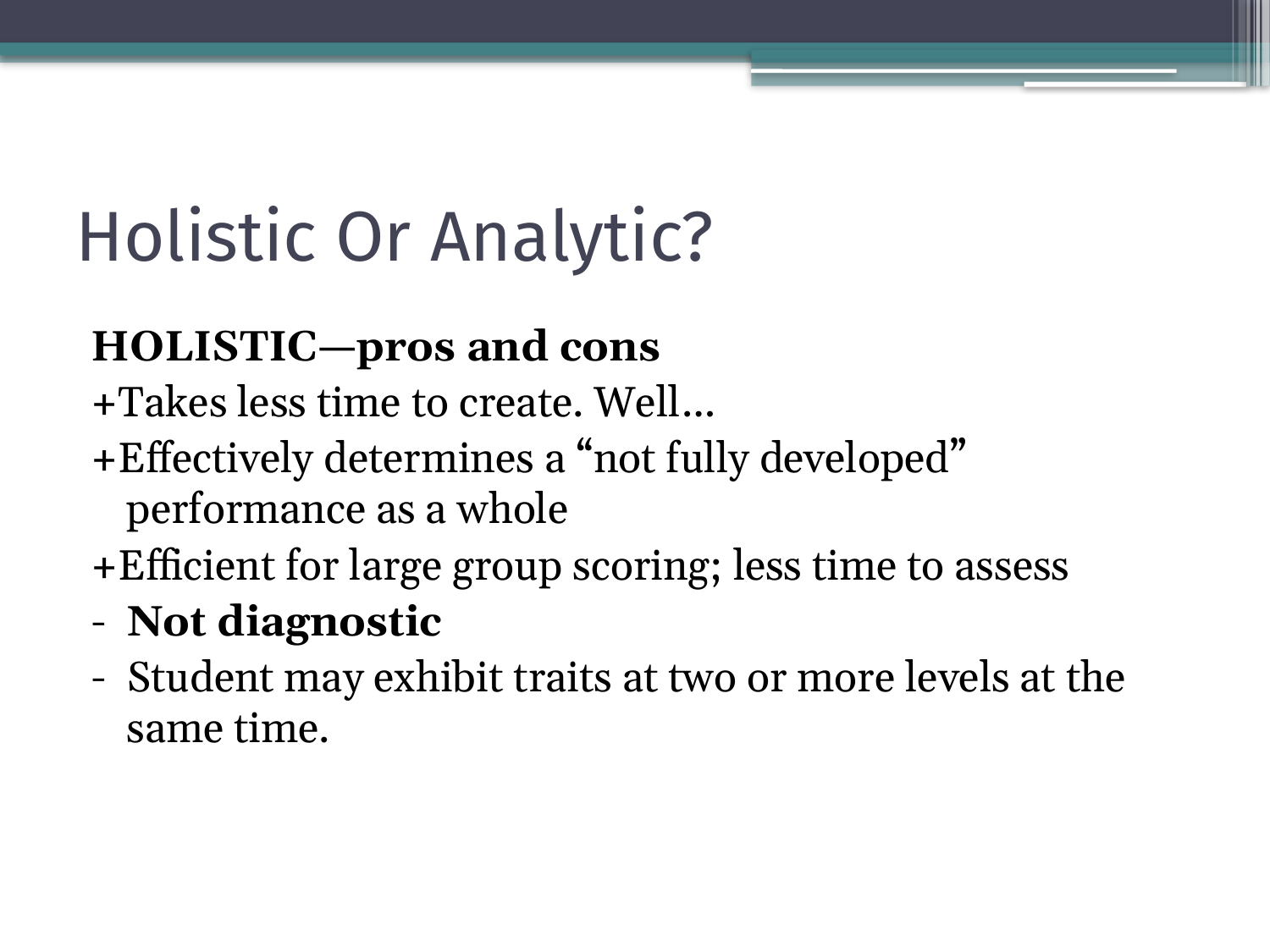

# Holistic Or Analytic?
HOLISTIC—pros and cons
+Takes less time to create. Well…
+Effectively determines a “not fully developed” performance as a whole
+Efficient for large group scoring; less time to assess
-  Not diagnostic
-  Student may exhibit traits at two or more levels at the same time.